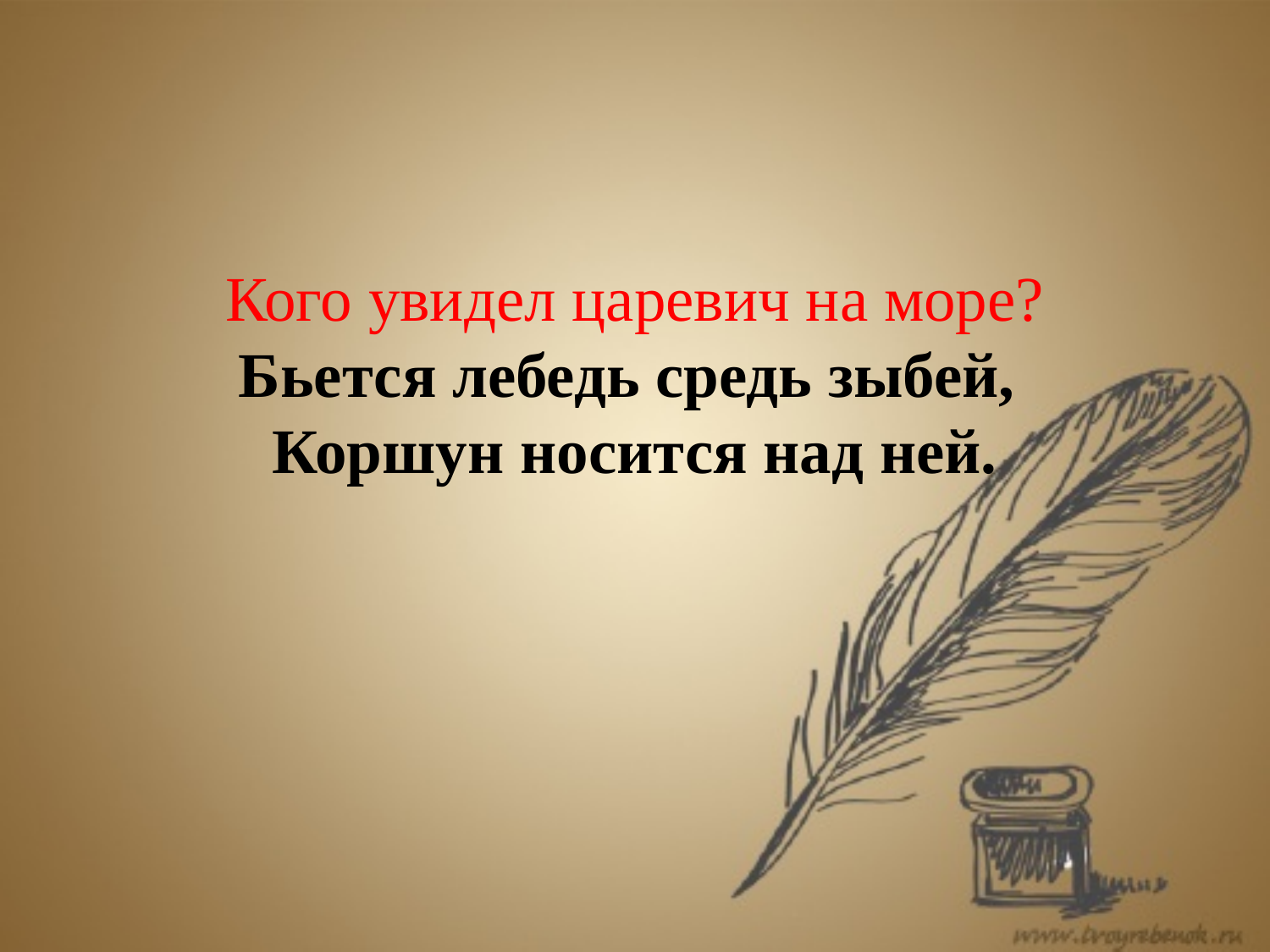

# Кого увидел царевич на море? Бьется лебедь средь зыбей, Коршун носится над ней.